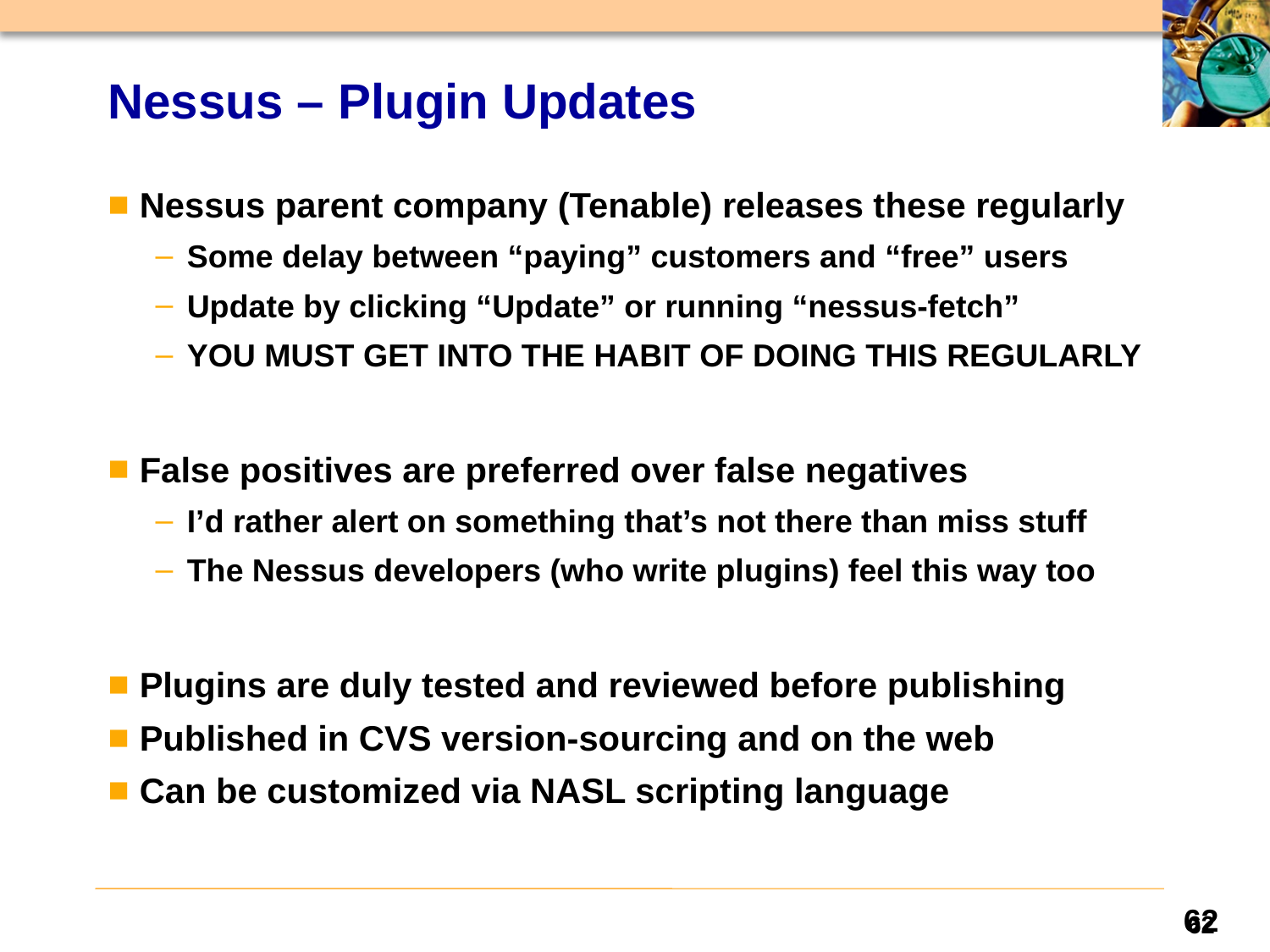

# Nessus – Plugin Updates
Nessus parent company (Tenable) releases these regularly
Some delay between “paying” customers and “free” users
Update by clicking “Update” or running “nessus-fetch”
YOU MUST GET INTO THE HABIT OF DOING THIS REGULARLY

False positives are preferred over false negatives
I’d rather alert on something that’s not there than miss stuff
The Nessus developers (who write plugins) feel this way too

Plugins are duly tested and reviewed before publishing
Published in CVS version-sourcing and on the web
Can be customized via NASL scripting language

62